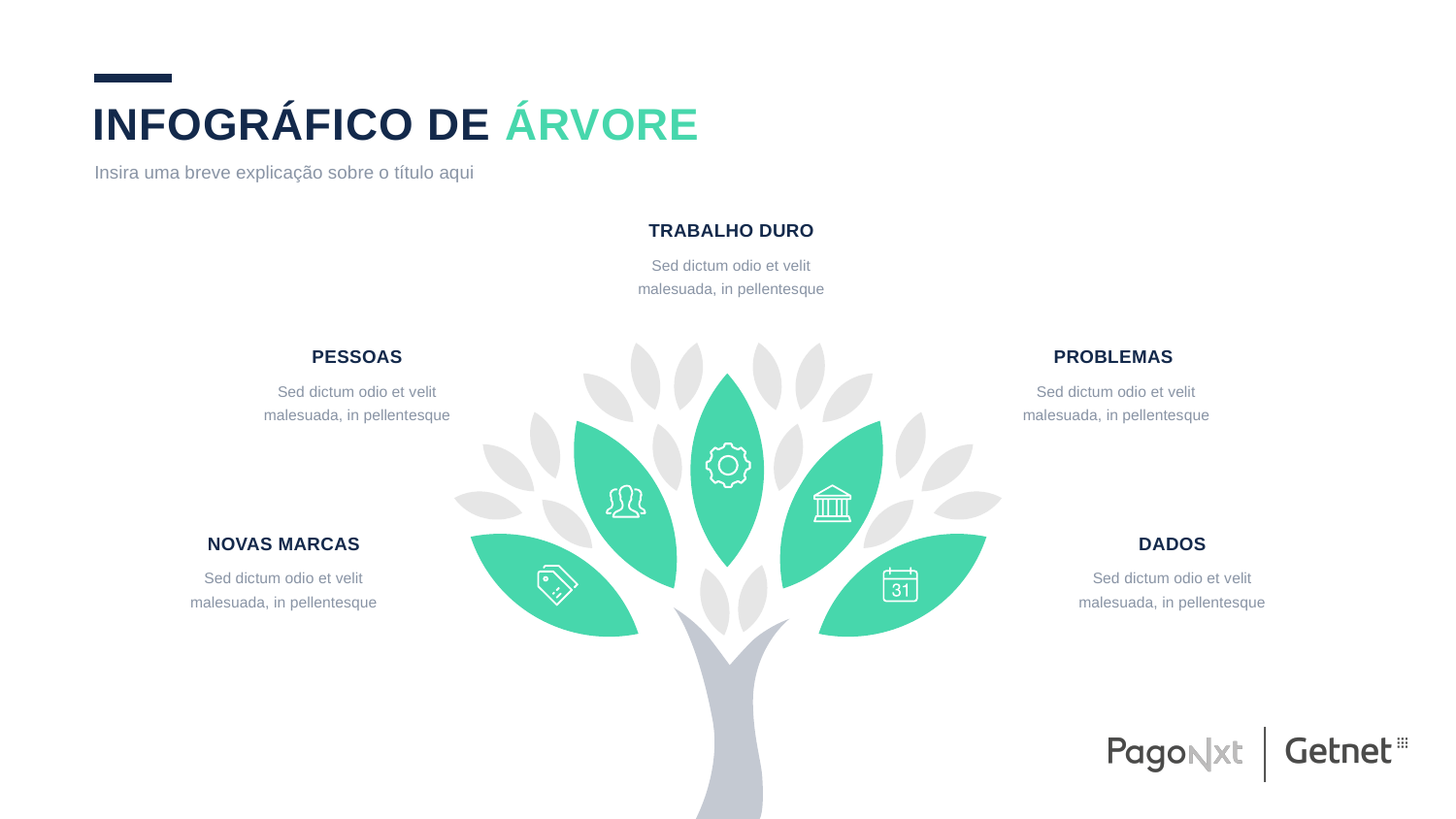

Infográfico de árvore
Insira uma breve explicação sobre o título aqui
Trabalho duro
Sed dictum odio et velit malesuada, in pellentesque

pessoas
Problemas
Sed dictum odio et velit malesuada, in pellentesque
Sed dictum odio et velit malesuada, in pellentesque
Novas marcas
dados
Sed dictum odio et velit malesuada, in pellentesque
Sed dictum odio et velit malesuada, in pellentesque